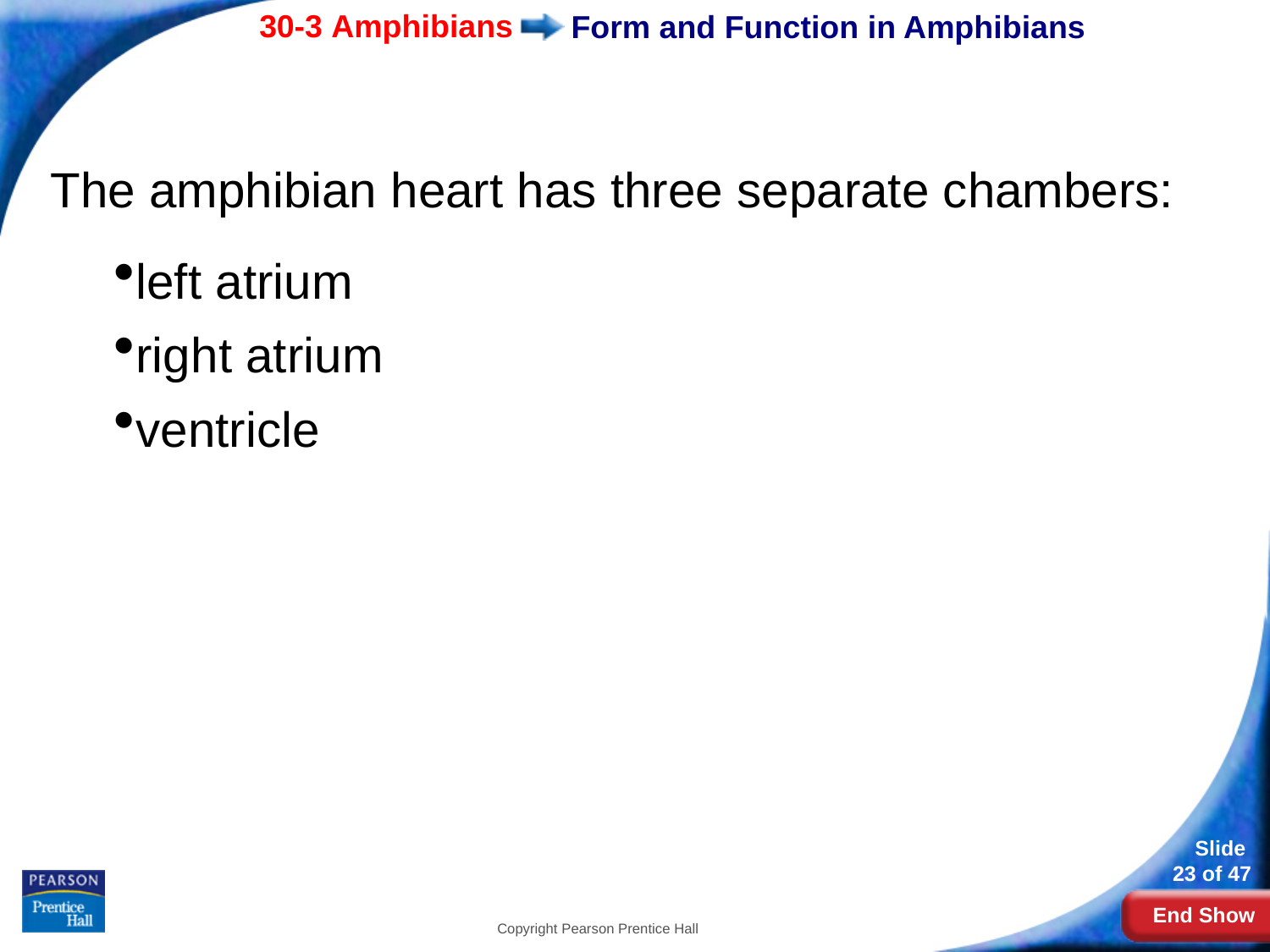

# Form and Function in Amphibians
The amphibian heart has three separate chambers:
left atrium
right atrium
ventricle

Copyright Pearson Prentice Hall